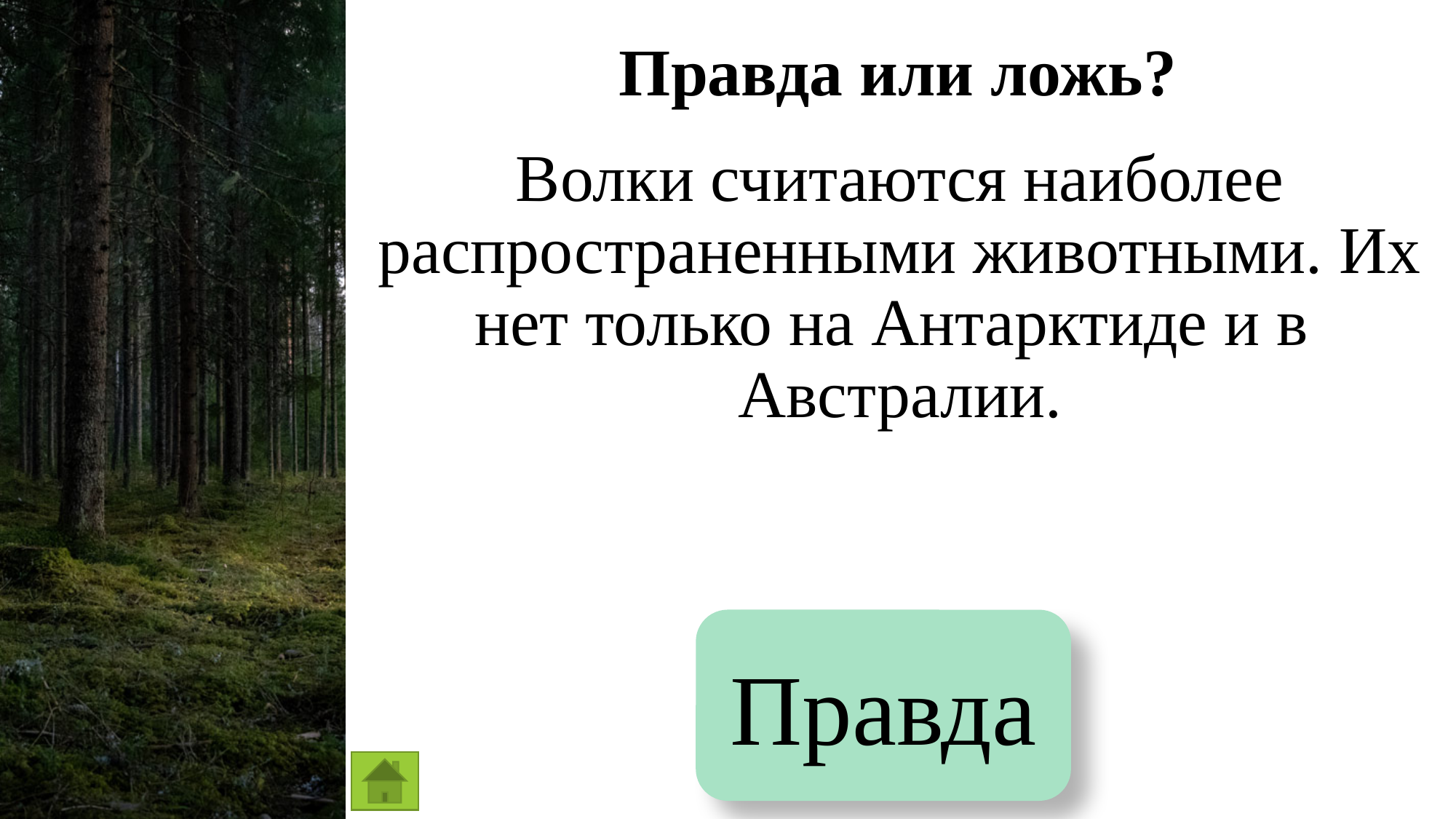

# Правда или ложь?
Волки считаются наиболее распространенными животными. Их нет только на Антарктиде и в  Австралии.
Правда